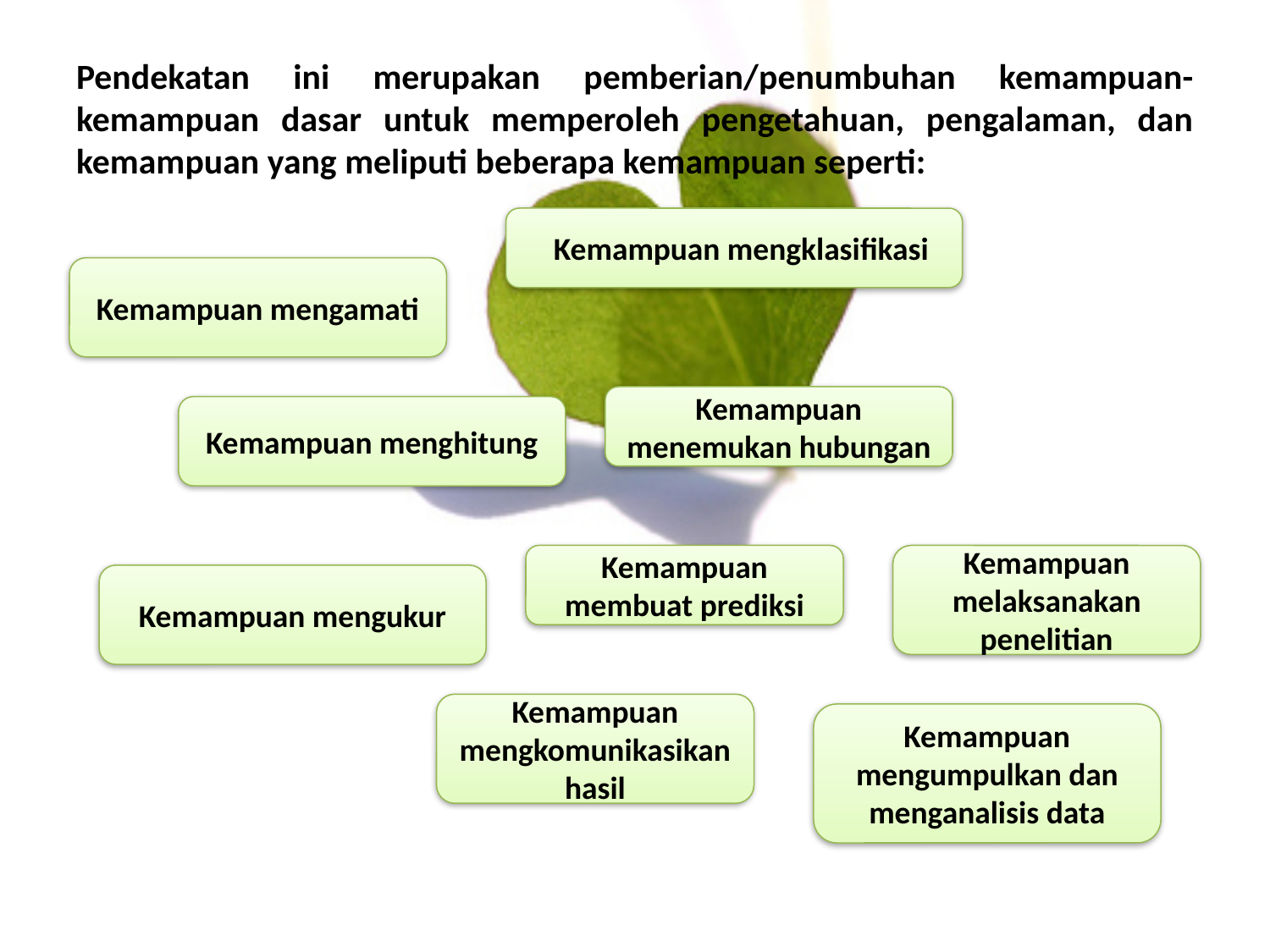

# Pendekatan ini merupakan pemberian/penumbuhan kemampuan-kemampuan dasar untuk memperoleh pengetahuan, pengalaman, dan kemampuan yang meliputi beberapa kemampuan seperti:
  Kemampuan mengklasifikasi

Kemampuan mengamati
Kemampuan menemukan hubungan
Kemampuan menghitung
Kemampuan membuat prediksi
Kemampuan melaksanakan penelitian
Kemampuan mengukur
Kemampuan mengkomunikasikan hasil
Kemampuan mengumpulkan dan menganalisis data